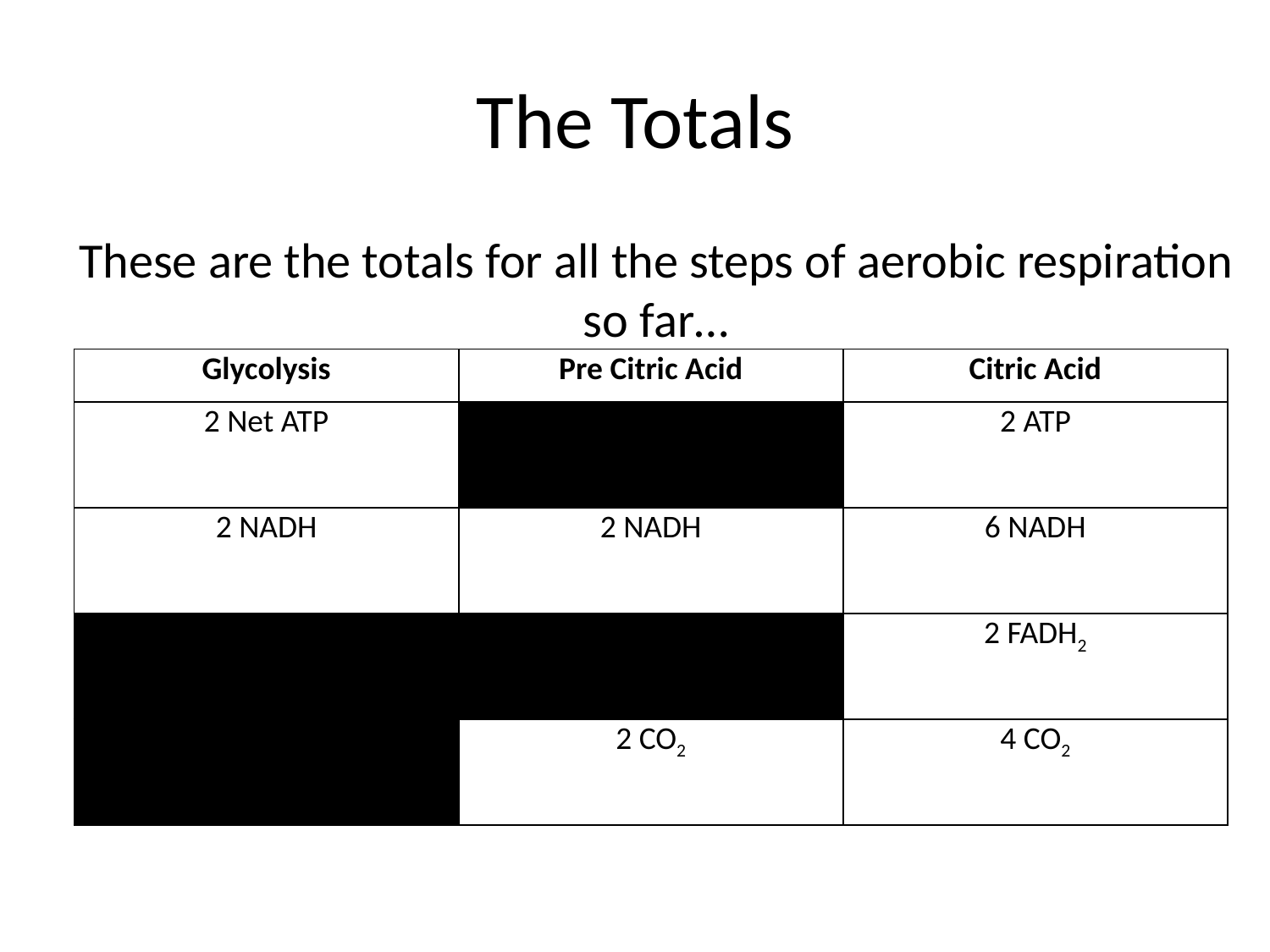

# The Totals
These are the totals for all the steps of aerobic respiration so far…

| Glycolysis | Pre Citric Acid | Citric Acid |
| --- | --- | --- |
| 2 Net ATP |  | 2 ATP |
| 2 NADH | 2 NADH | 6 NADH |
|  |  | 2 FADH2 |
|  | 2 CO2 | 4 CO2 |